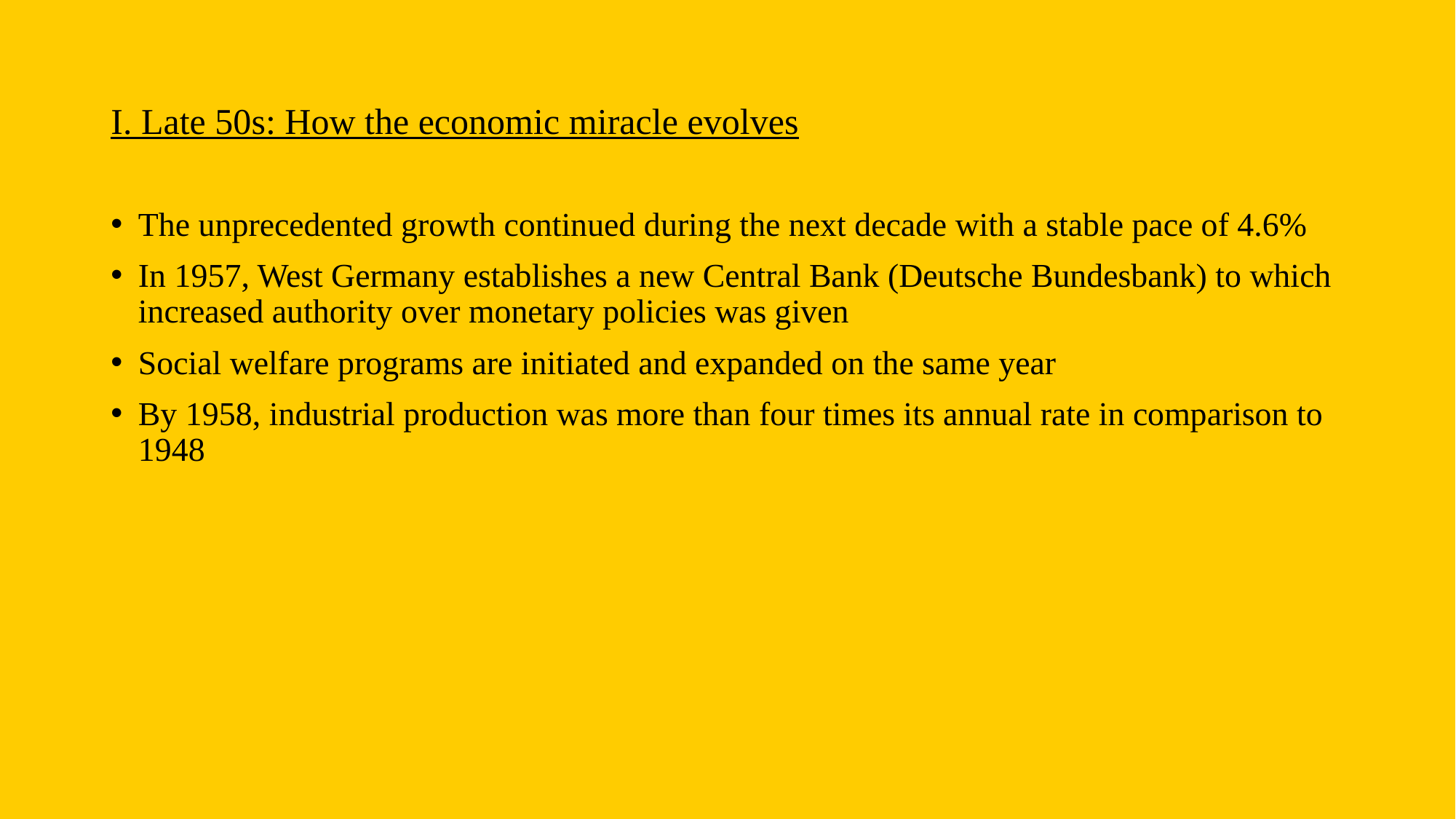

# I. Late 50s: How the economic miracle evolves
The unprecedented growth continued during the next decade with a stable pace of 4.6%
In 1957, West Germany establishes a new Central Bank (Deutsche Bundesbank) to which increased authority over monetary policies was given
Social welfare programs are initiated and expanded on the same year
By 1958, industrial production was more than four times its annual rate in comparison to 1948